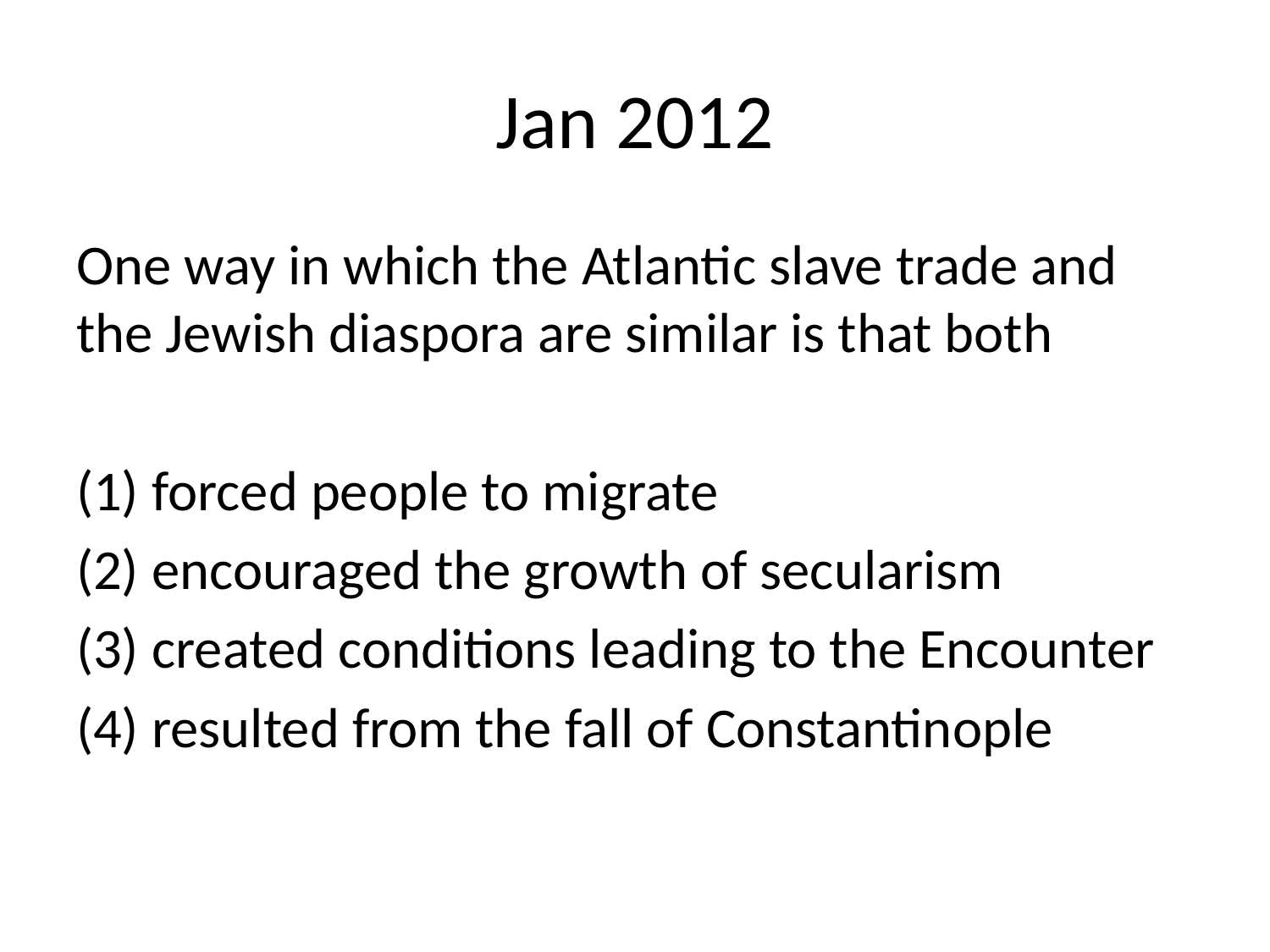

# Jan 2012
One way in which the Atlantic slave trade and the Jewish diaspora are similar is that both

(1) forced people to migrate
(2) encouraged the growth of secularism
(3) created conditions leading to the Encounter
(4) resulted from the fall of Constantinople